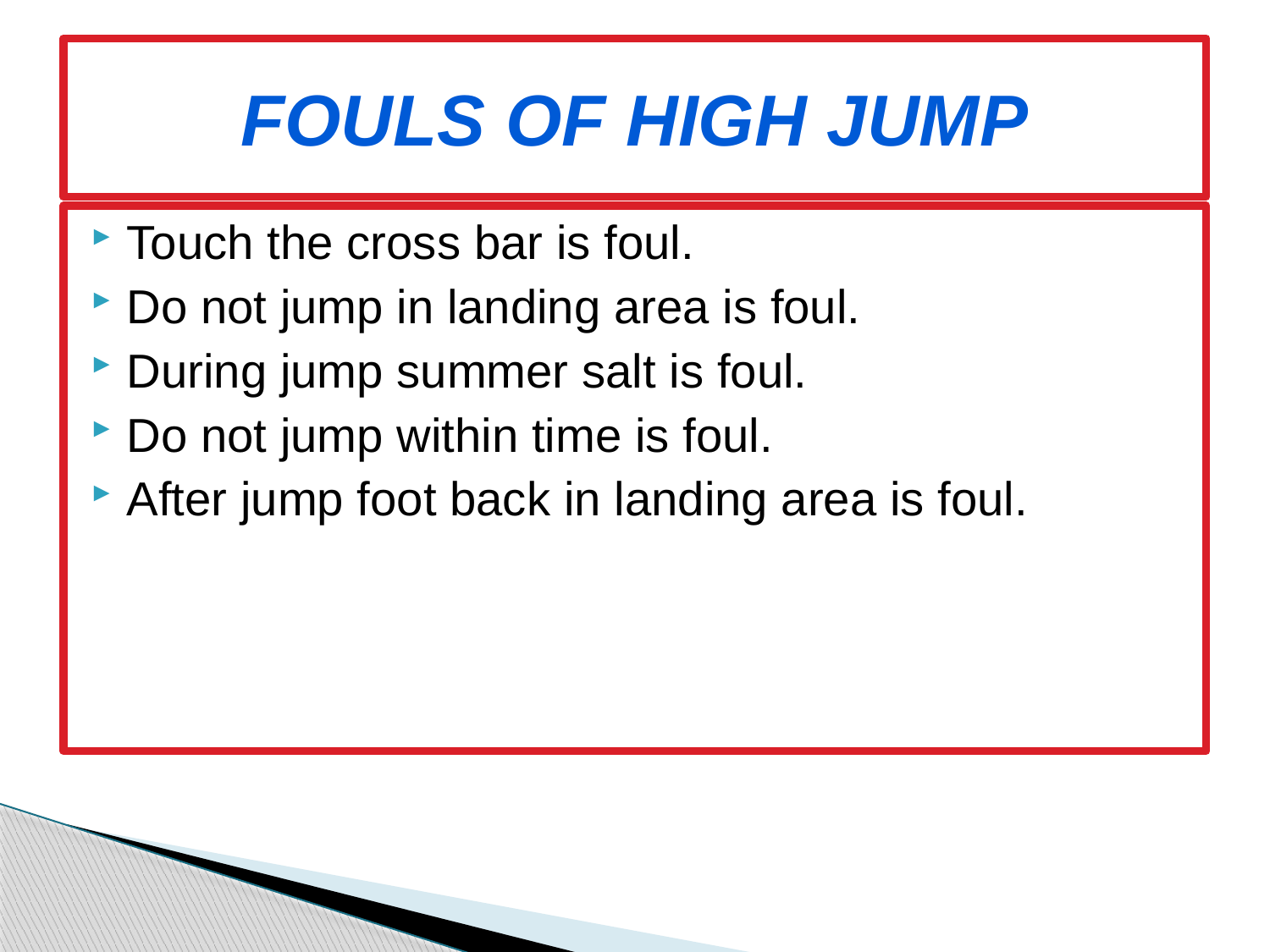

# Fouls of High Jump
Touch the cross bar is foul.
Do not jump in landing area is foul.
During jump summer salt is foul.
Do not jump within time is foul.
After jump foot back in landing area is foul.